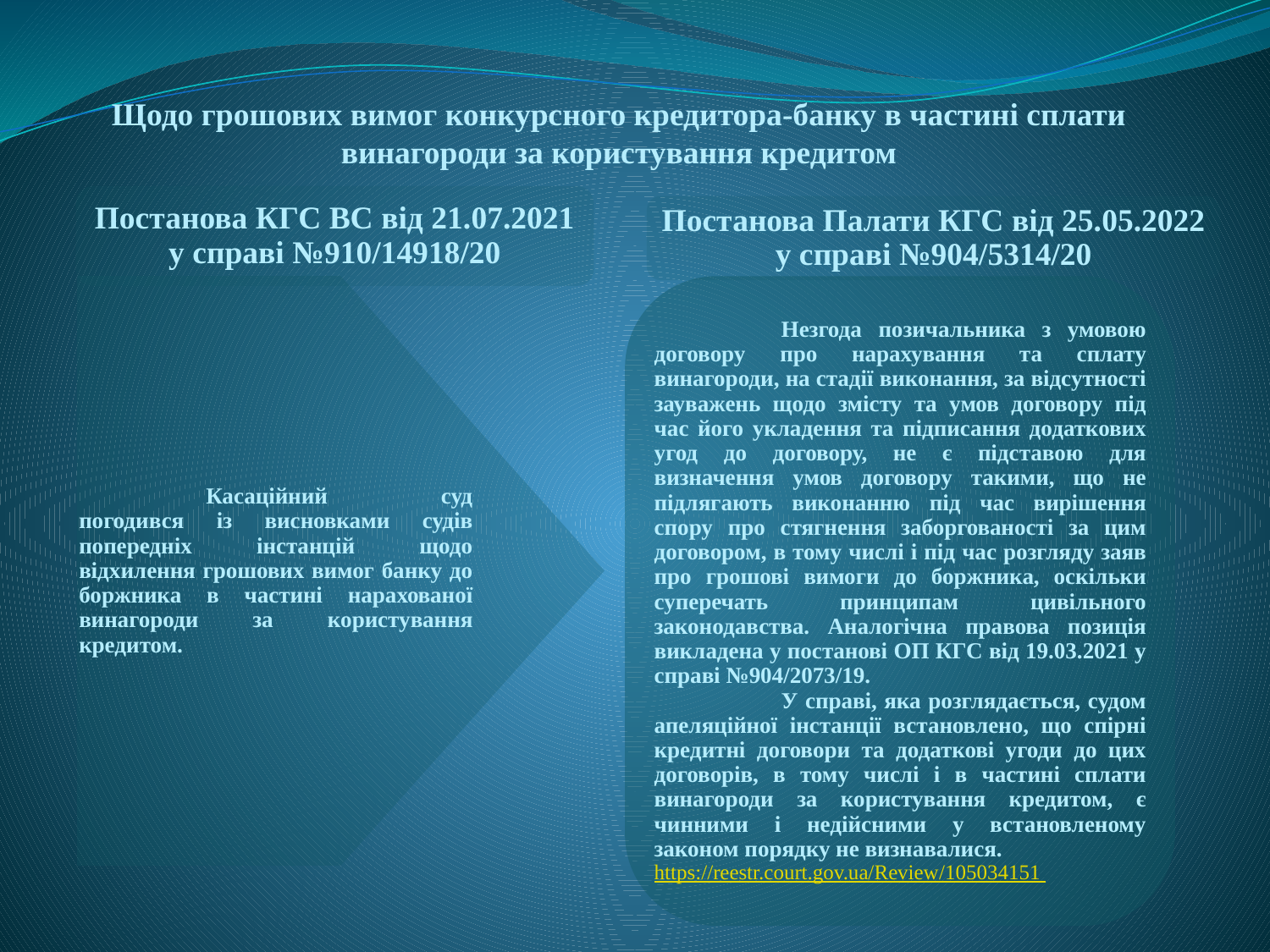

Щодо грошових вимог конкурсного кредитора-банку в частині сплати винагороди за користування кредитом

Постанова КГС ВС від 21.07.2021 у справі №910/14918/20
Постанова Палати КГС від 25.05.2022 у справі №904/5314/20
	Касаційний суд погодився із висновками судів попередніх інстанцій щодо відхилення грошових вимог банку до боржника в частині нарахованої винагороди за користування кредитом.
	Незгода позичальника з умовою договору про нарахування та сплату винагороди, на стадії виконання, за відсутності зауважень щодо змісту та умов договору під час його укладення та підписання додаткових угод до договору, не є підставою для визначення умов договору такими, що не підлягають виконанню під час вирішення спору про стягнення заборгованості за цим договором, в тому числі і під час розгляду заяв про грошові вимоги до боржника, оскільки суперечать принципам цивільного законодавства. Аналогічна правова позиція викладена у постанові ОП КГС від 19.03.2021 у справі №904/2073/19.
	У справі, яка розглядається, судом апеляційної інстанції встановлено, що спірні кредитні договори та додаткові угоди до цих договорів, в тому числі і в частині сплати винагороди за користування кредитом, є чинними і недійсними у встановленому законом порядку не визнавалися.
https://reestr.court.gov.ua/Review/105034151